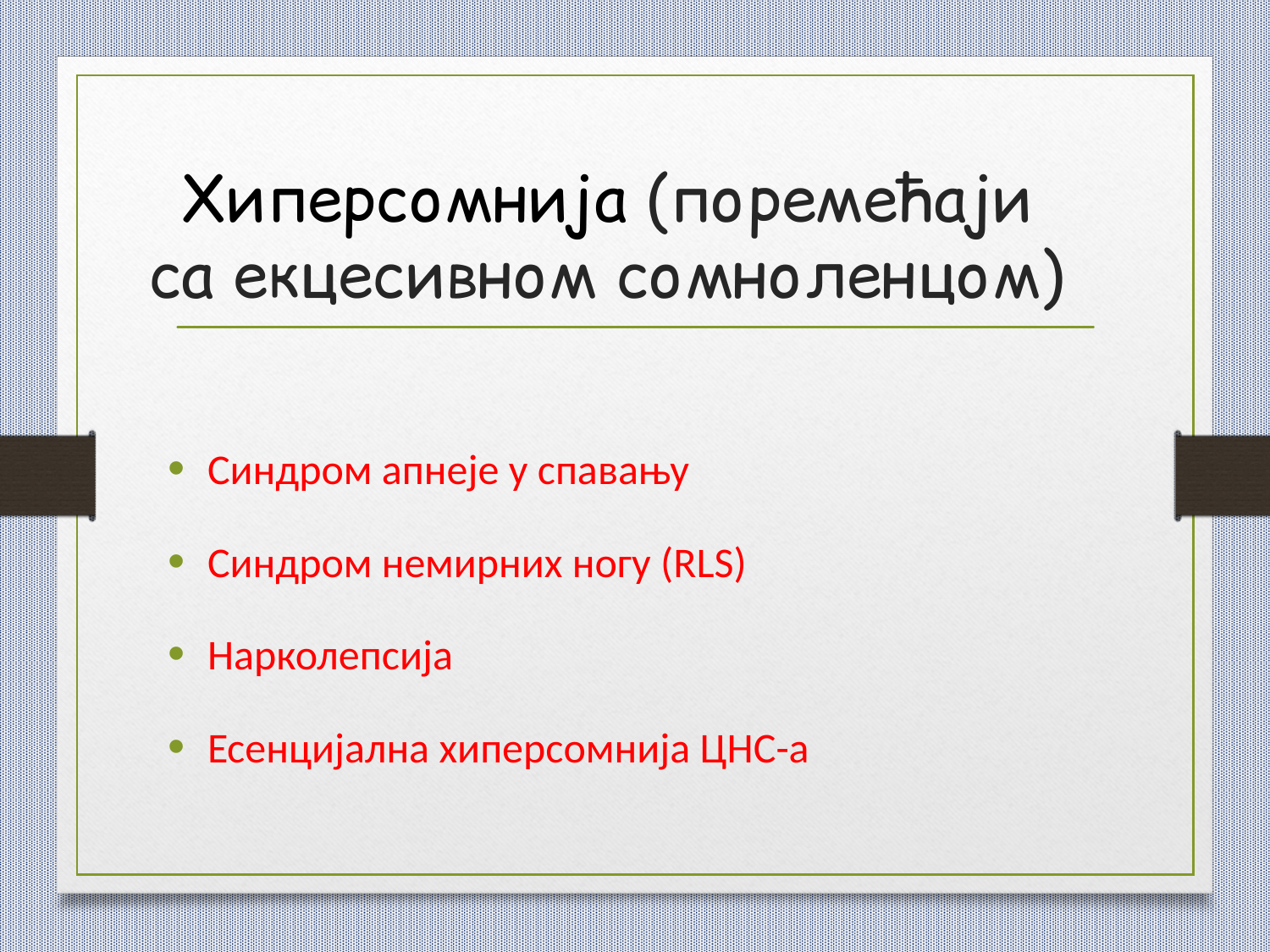

# Хиперсомнија (поремећаји са екцесивном сомноленцом)
Синдром апнеје у спавању
Синдром немирних ногу (RLS)
Нарколепсија
Есенцијална хиперсомнија ЦНС-а